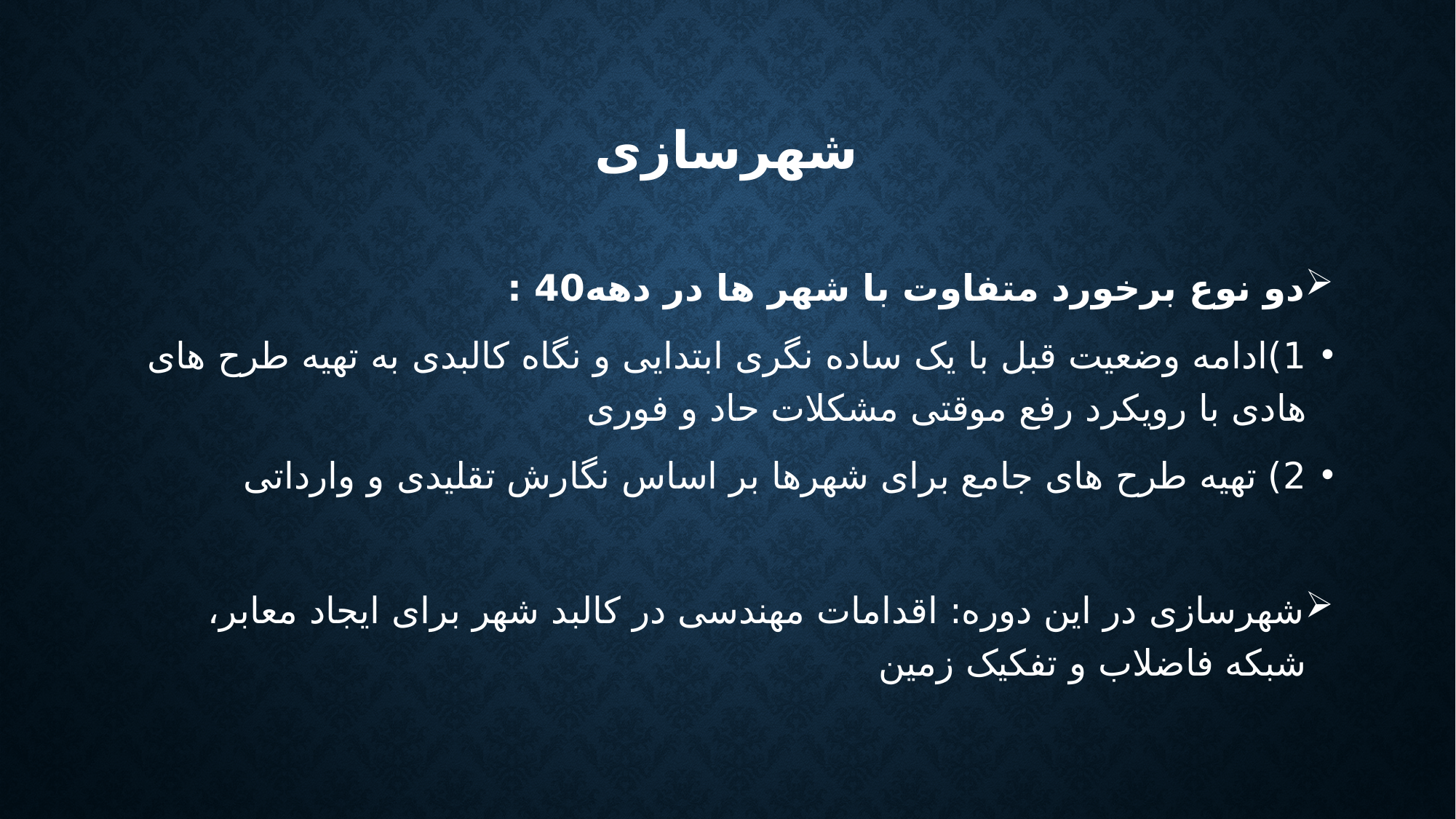

# شهرسازی
دو نوع برخورد متفاوت با شهر ها در دهه40 :
1)ادامه وضعیت قبل با یک ساده نگری ابتدایی و نگاه کالبدی به تهیه طرح های هادی با رویکرد رفع موقتی مشکلات حاد و فوری
2) تهیه طرح های جامع برای شهرها بر اساس نگارش تقلیدی و وارداتی

شهرسازی در این دوره: اقدامات مهندسی در کالبد شهر برای ایجاد معابر، شبکه فاضلاب و تفکیک زمین